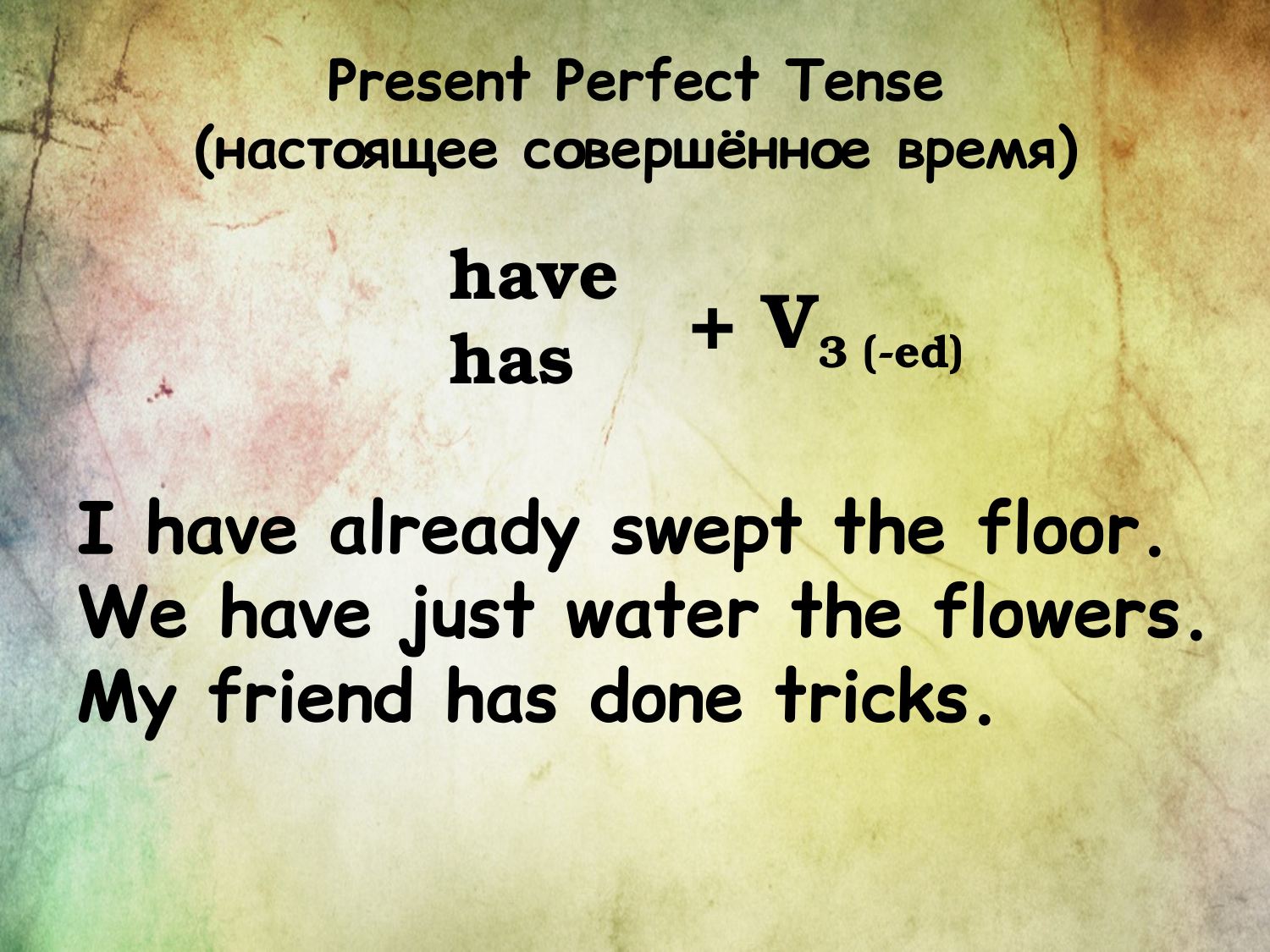

# Present Perfect Tense (настоящее совершённое время)
have
has

I have already swept the floor.
We have just water the flowers.
My friend has done tricks.
+ V3 (-ed)